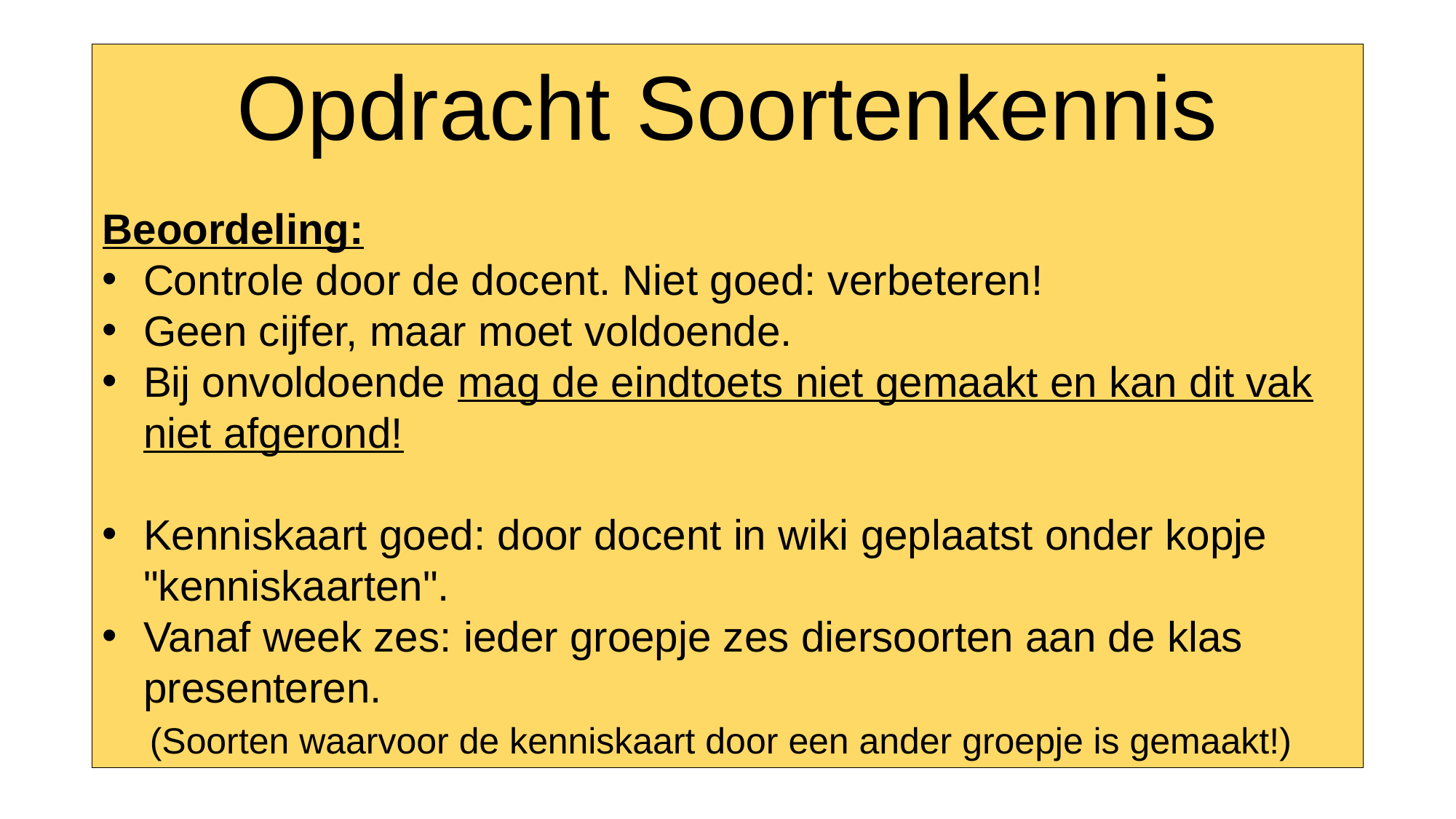

Opdracht Soortenkennis

Beoordeling:
Controle door de docent. Niet goed: verbeteren!
Geen cijfer, maar moet voldoende.
Bij onvoldoende mag de eindtoets niet gemaakt en kan dit vak niet afgerond!

Kenniskaart goed: door docent in wiki geplaatst onder kopje "kenniskaarten".
Vanaf week zes: ieder groepje zes diersoorten aan de klas presenteren.
    (Soorten waarvoor de kenniskaart door een ander groepje is gemaakt!)